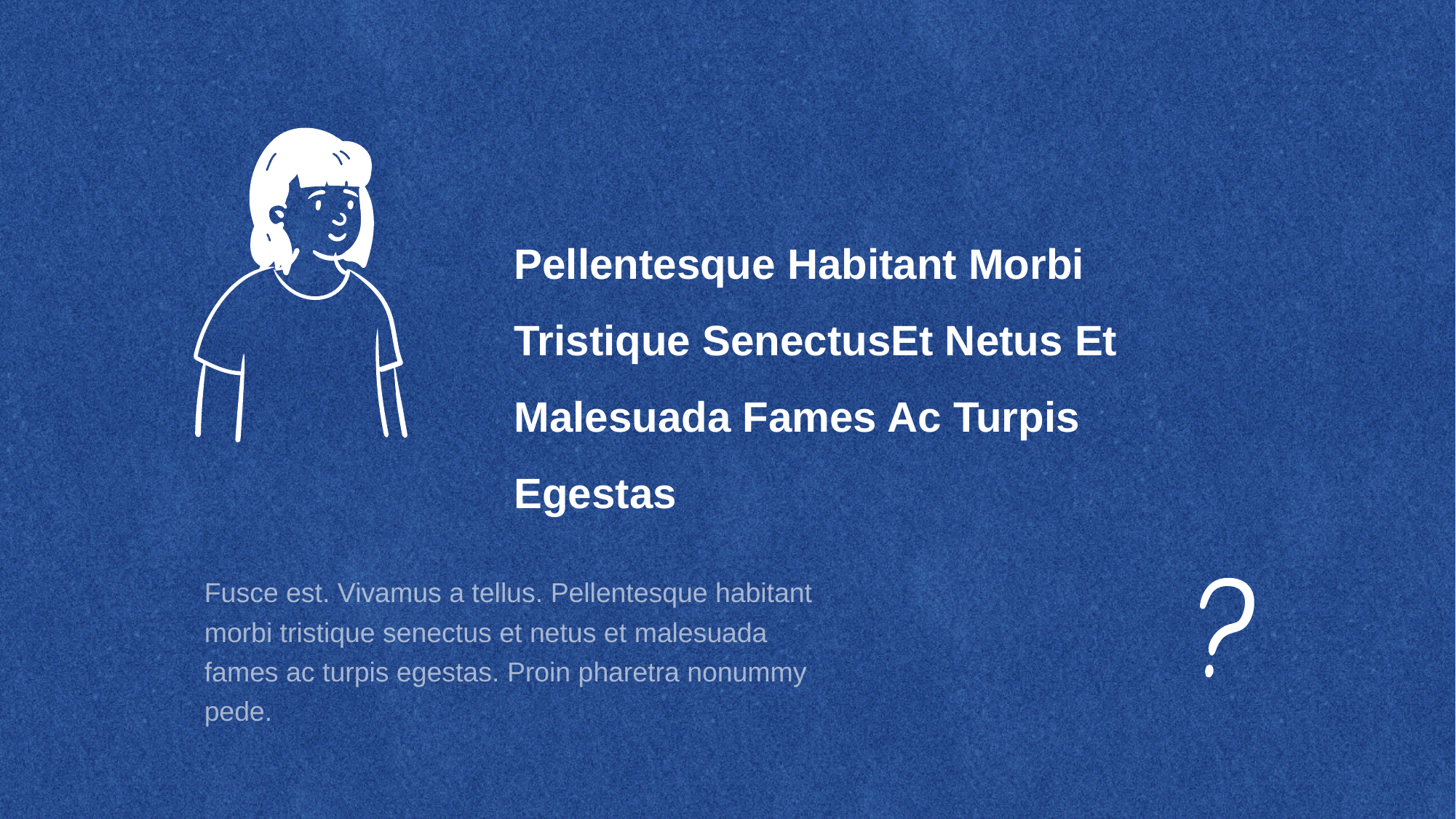

Pellentesque Habitant Morbi
Tristique SenectusEt Netus Et Malesuada Fames Ac Turpis Egestas
Fusce est. Vivamus a tellus. Pellentesque habitant morbi tristique senectus et netus et malesuada fames ac turpis egestas. Proin pharetra nonummy pede.